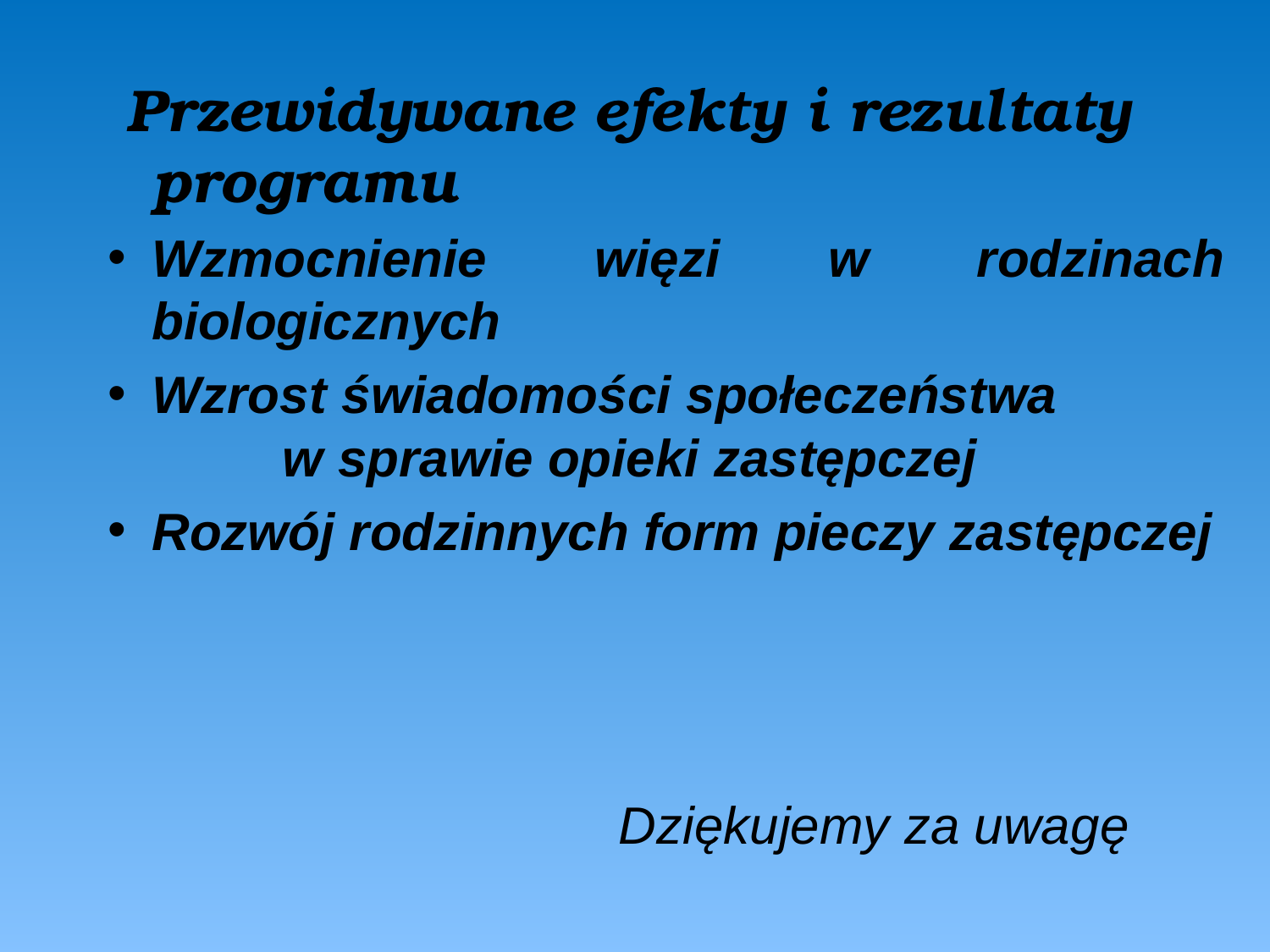

Przewidywane efekty i rezultaty programu
Wzmocnienie więzi w rodzinach biologicznych
Wzrost świadomości społeczeństwa                     w sprawie opieki zastępczej
Rozwój rodzinnych form pieczy zastępczej

                                   Dziękujemy za uwagę